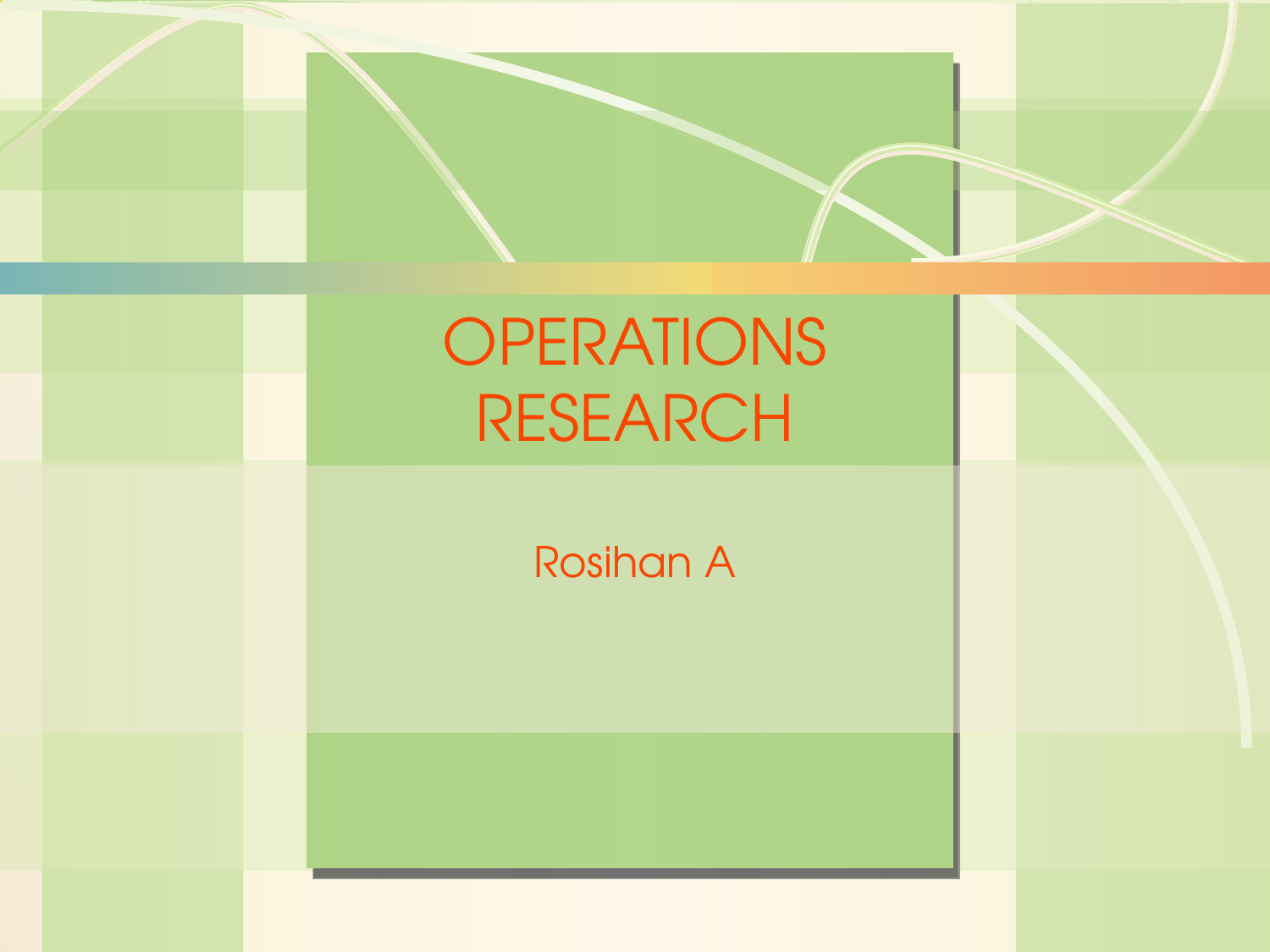

Operations Management

OPERATIONS
RESEARCH

Rosihan A
William J. Stevenson

8th edition